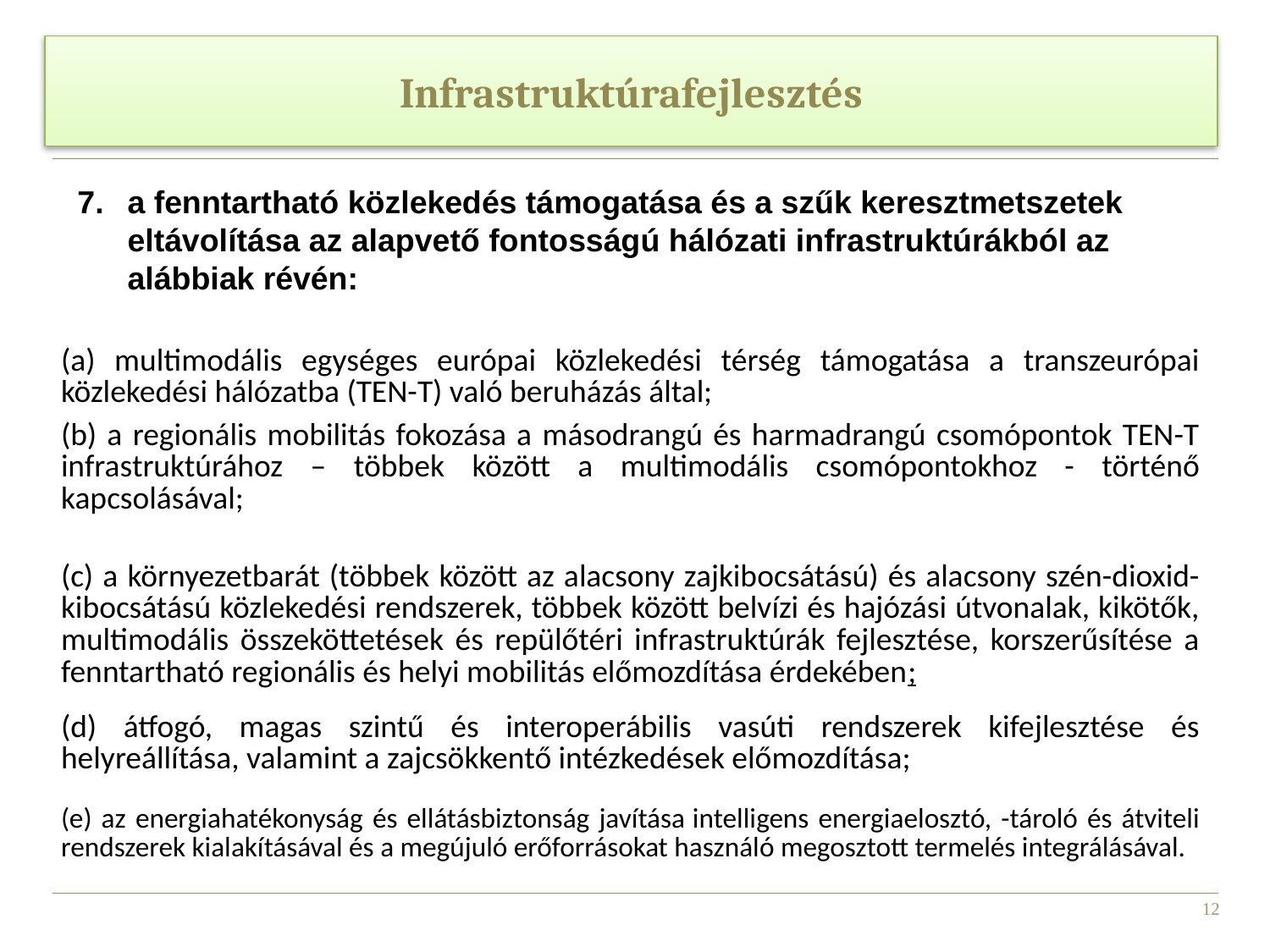

Infrastruktúrafejlesztés
a fenntartható közlekedés támogatása és a szűk keresztmetszetek eltávolítása az alapvető fontosságú hálózati infrastruktúrákból az alábbiak révén:

| (a) multimodális egységes európai közlekedési térség támogatása a transzeurópai közlekedési hálózatba (TEN-T) való beruházás által; (b) a regionális mobilitás fokozása a másodrangú és harmadrangú csomópontok TEN-T infrastruktúrához – többek között a multimodális csomópontokhoz - történő kapcsolásával; |
| --- |
| (c) a környezetbarát (többek között az alacsony zajkibocsátású) és alacsony szén-dioxid-kibocsátású közlekedési rendszerek, többek között belvízi és hajózási útvonalak, kikötők, multimodális összeköttetések és repülőtéri infrastruktúrák fejlesztése, korszerűsítése a fenntartható regionális és helyi mobilitás előmozdítása érdekében; |
| (d) átfogó, magas szintű és interoperábilis vasúti rendszerek kifejlesztése és helyreállítása, valamint a zajcsökkentő intézkedések előmozdítása; |
| (e) az energiahatékonyság és ellátásbiztonság javítása intelligens energiaelosztó, -tároló és átviteli rendszerek kialakításával és a megújuló erőforrásokat használó megosztott termelés integrálásával. |